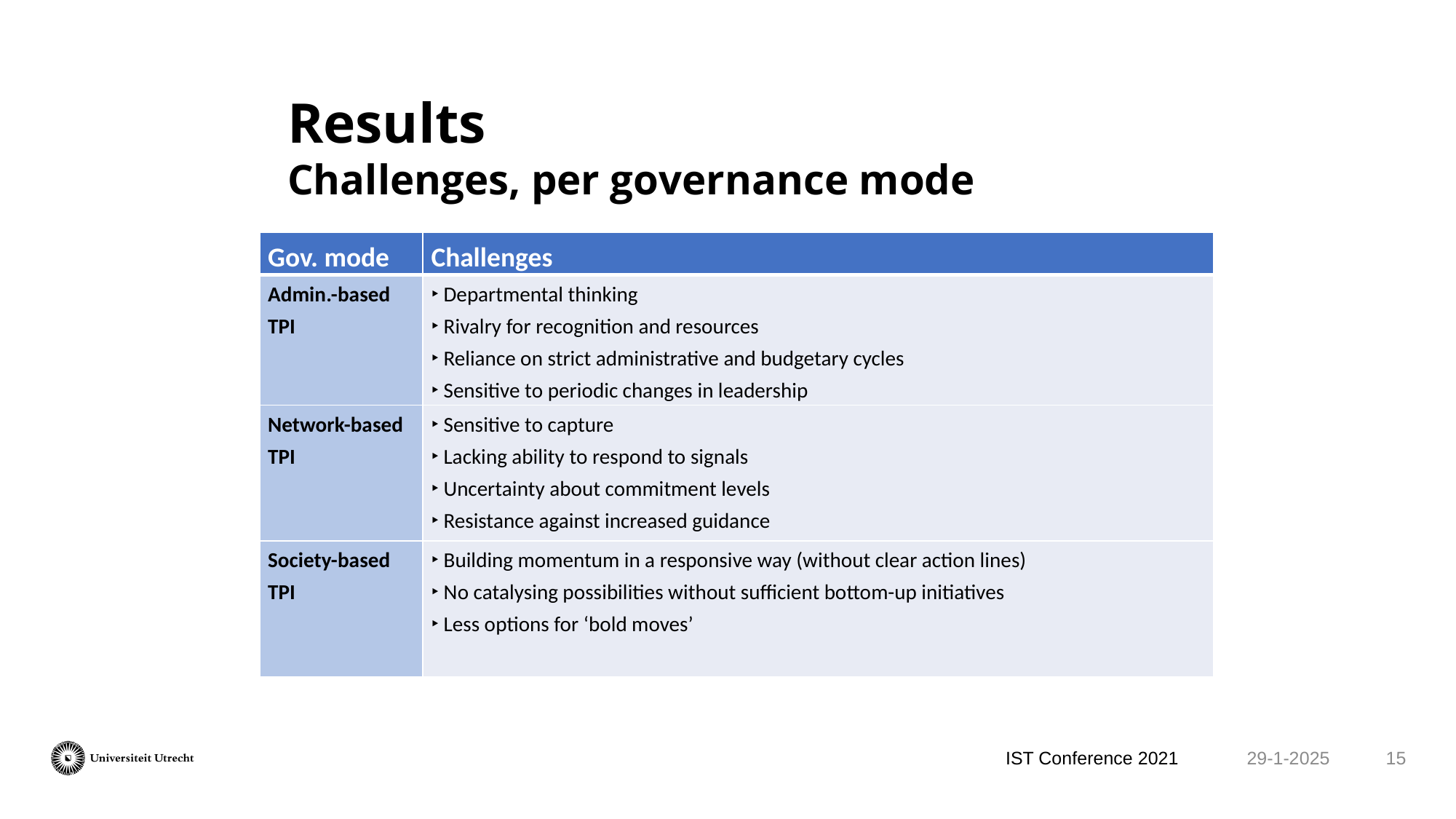

# Results Challenges, per governance mode
| Gov. mode | Challenges |
| --- | --- |
| Admin.-based TPI | ‣ Departmental thinking ‣ Rivalry for recognition and resources ‣ Reliance on strict administrative and budgetary cycles ‣ Sensitive to periodic changes in leadership |
| Network-based TPI | ‣ Sensitive to capture ‣ Lacking ability to respond to signals ‣ Uncertainty about commitment levels ‣ Resistance against increased guidance |
| Society-based TPI | ‣ Building momentum in a responsive way (without clear action lines) ‣ No catalysing possibilities without sufficient bottom-up initiatives ‣ Less options for ‘bold moves’ |
IST Conference 2021
15
29-1-2025